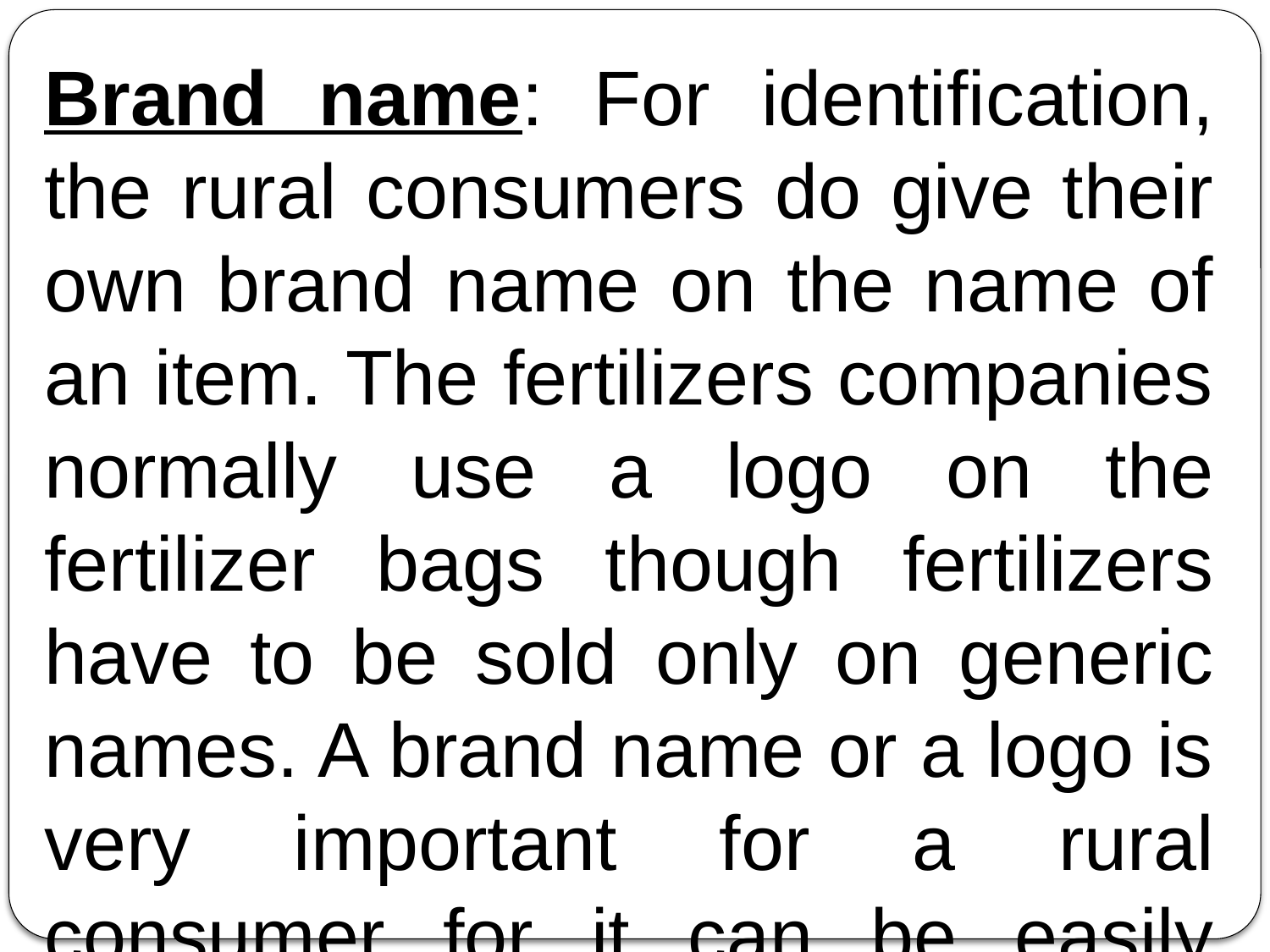

Brand name: For identification, the rural consumers do give their own brand name on the name of an item. The fertilizers companies normally use a logo on the fertilizer bags though fertilizers have to be sold only on generic names. A brand name or a logo is very important for a rural consumer for it can be easily remembered.